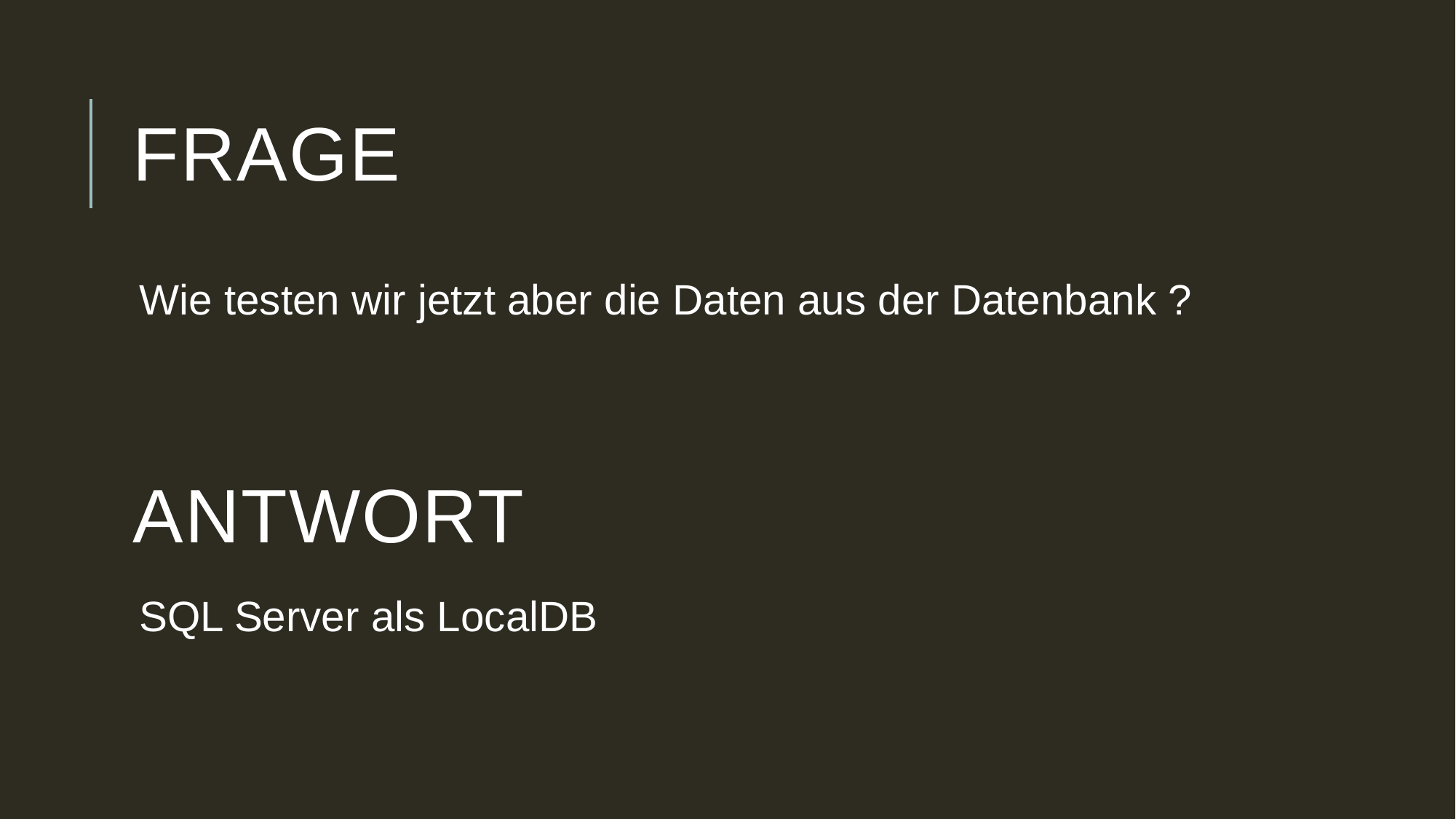

# Frage
Wie testen wir jetzt aber die Daten aus der Datenbank ?
Antwort
SQL Server als LocalDB